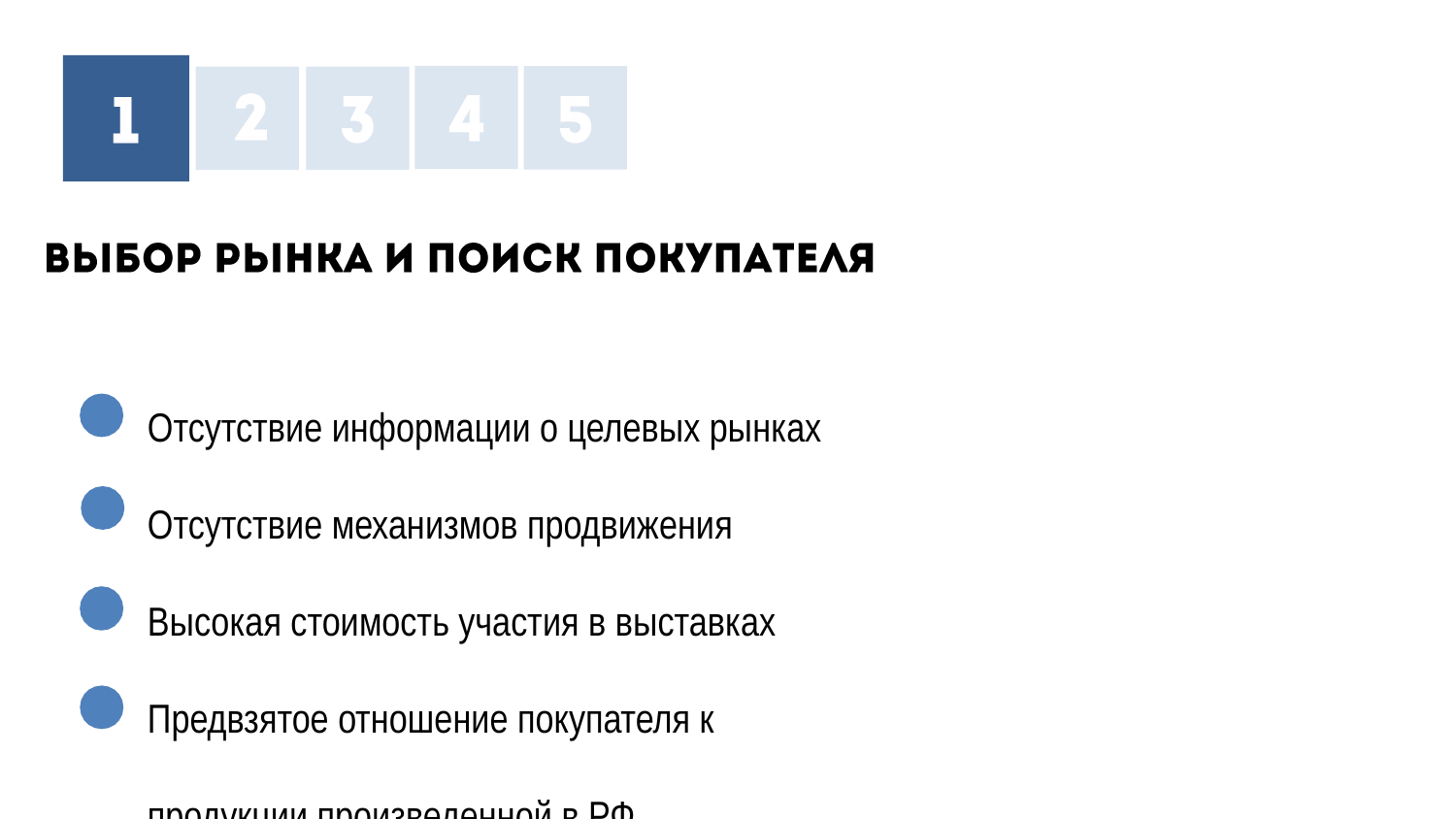

Отсутствие информации о целевых рынках
Отсутствие механизмов продвижения
Высокая стоимость участия в выставках
Предвзятое отношение покупателя к продукции произведенной в РФ